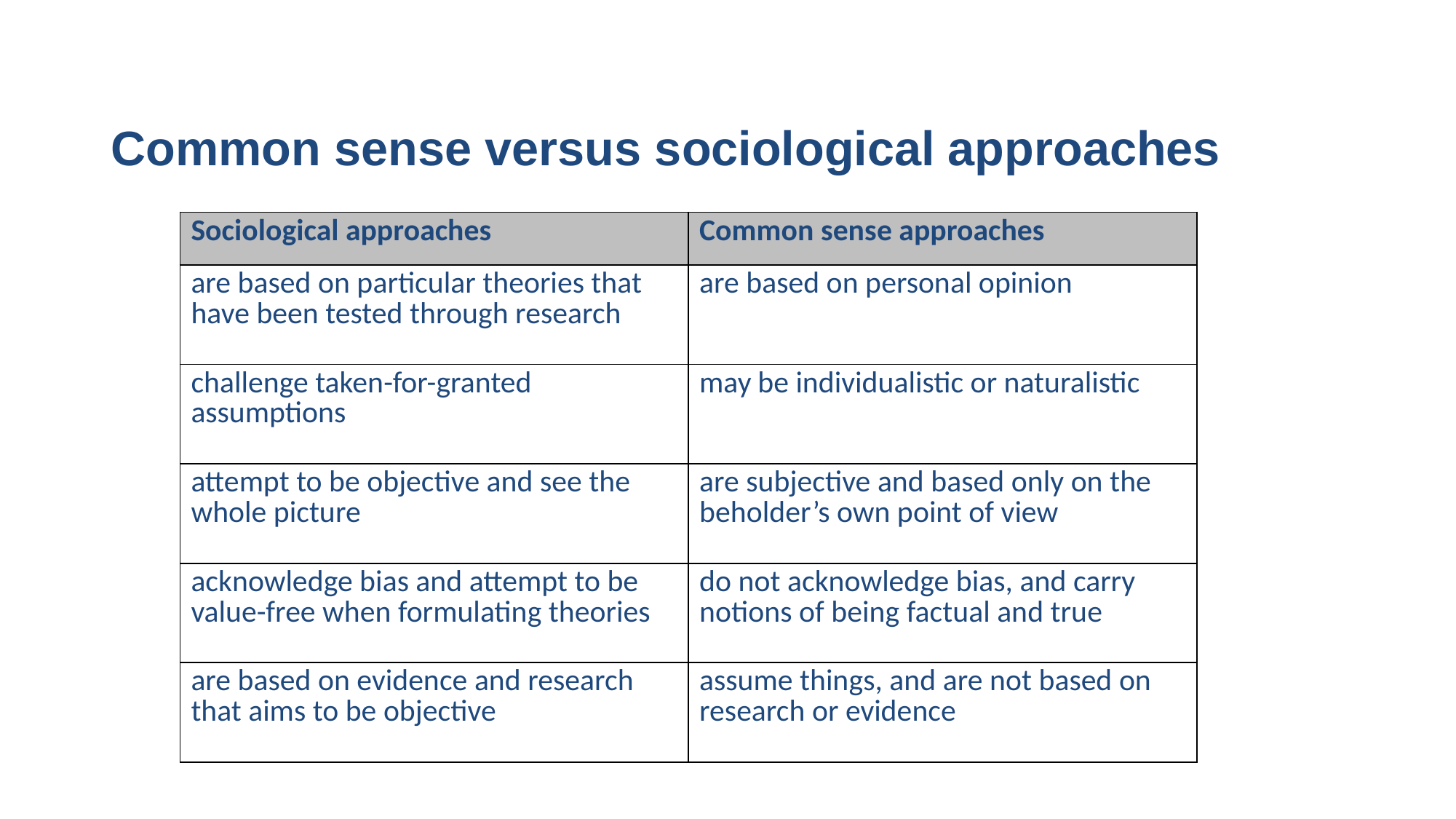

# Common sense versus sociological approaches
| Sociological approaches | Common sense approaches |
| --- | --- |
| are based on particular theories that have been tested through research | are based on personal opinion |
| challenge taken-for-granted assumptions | may be individualistic or naturalistic |
| attempt to be objective and see the whole picture | are subjective and based only on the beholder’s own point of view |
| acknowledge bias and attempt to be value-free when formulating theories | do not acknowledge bias, and carry notions of being factual and true |
| are based on evidence and research that aims to be objective | assume things, and are not based on research or evidence |